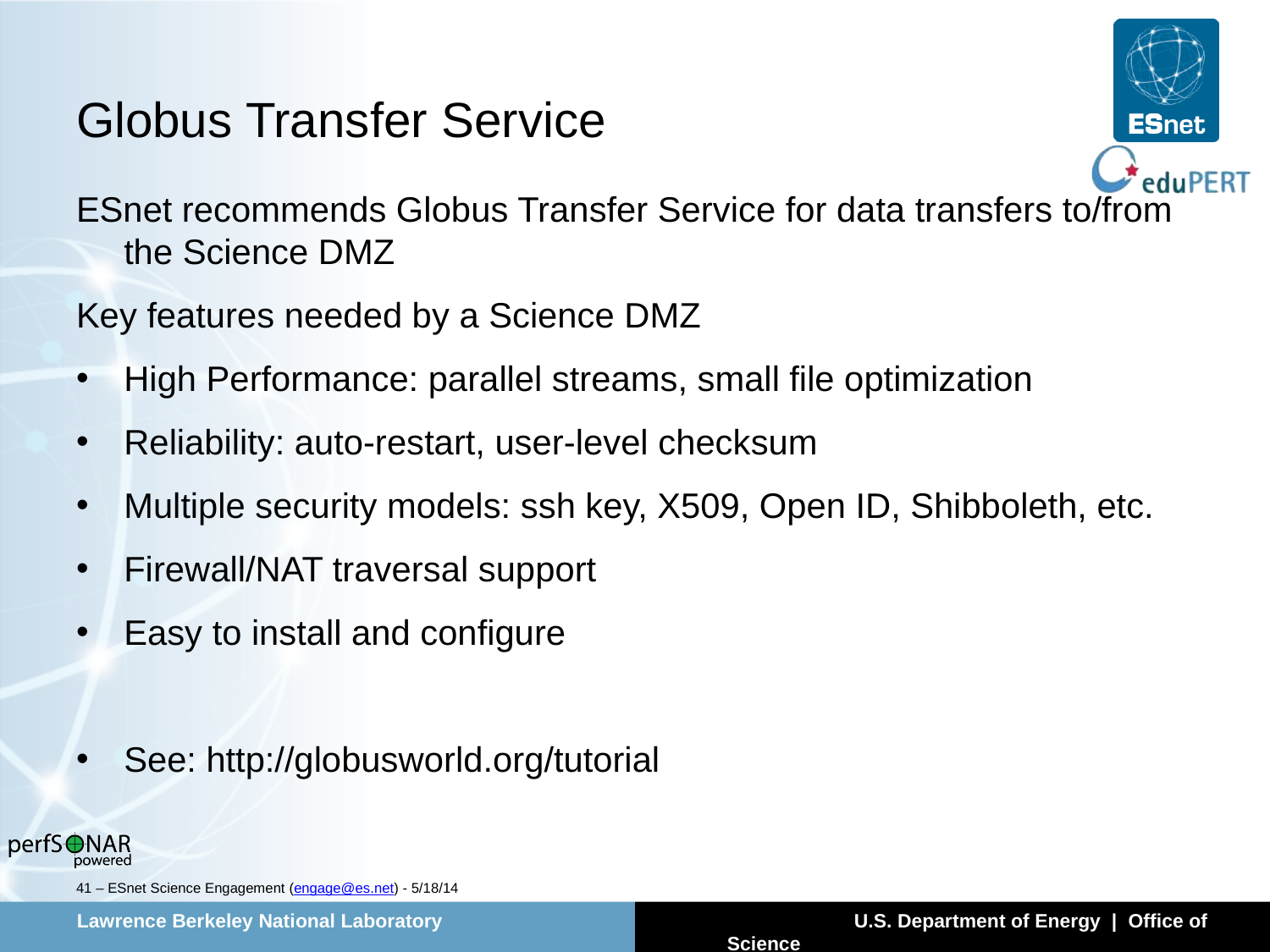

# Globus Transfer Service
ESnet recommends Globus Transfer Service for data transfers to/from the Science DMZ
Key features needed by a Science DMZ
High Performance: parallel streams, small file optimization
Reliability: auto-restart, user-level checksum
Multiple security models: ssh key, X509, Open ID, Shibboleth, etc.
Firewall/NAT traversal support
Easy to install and configure

See: http://globusworld.org/tutorial
41 – ESnet Science Engagement (engage@es.net) - 5/18/14